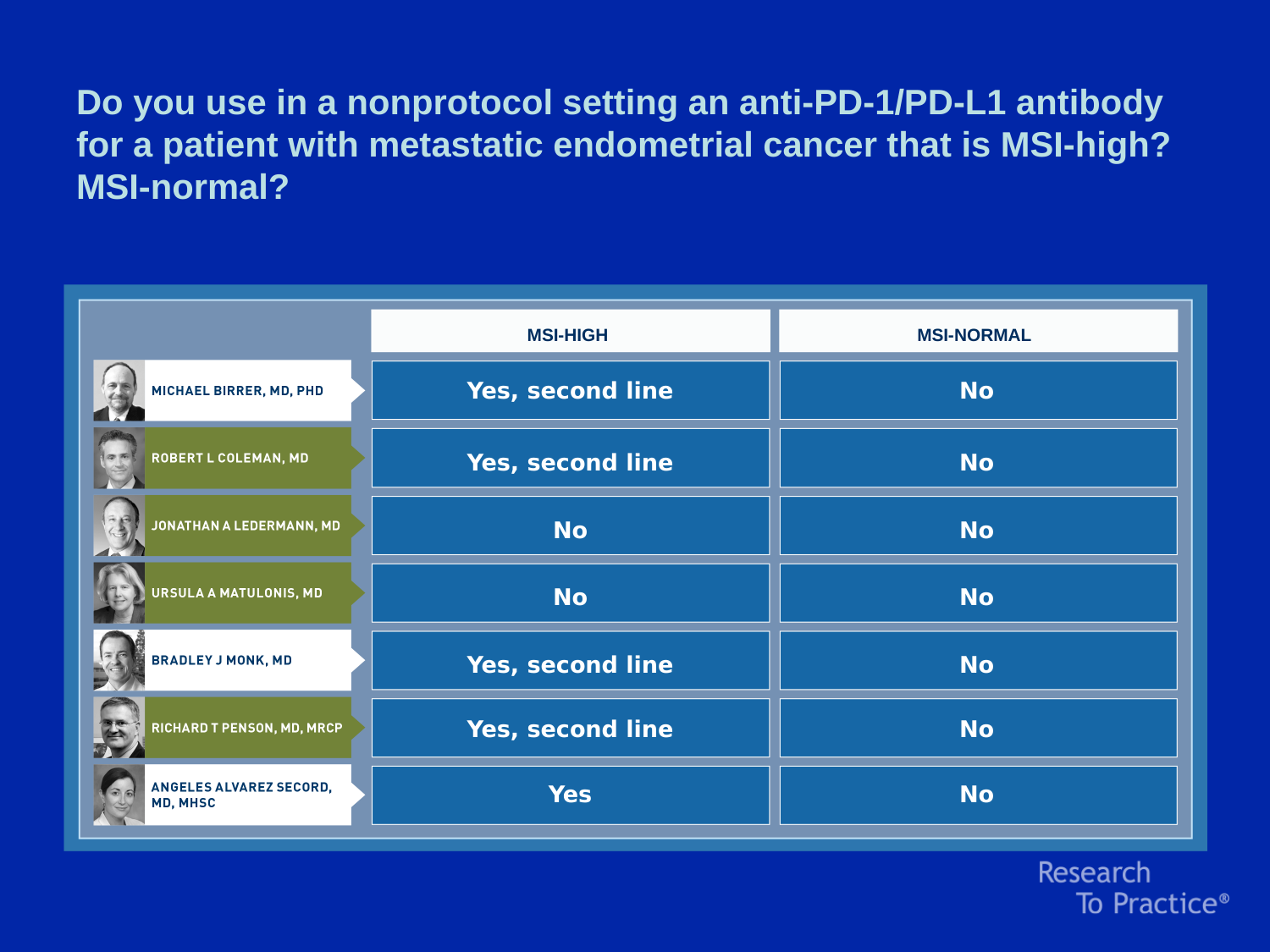

Do you use in a nonprotocol setting an anti-PD-1/PD-L1 antibody for a patient with metastatic endometrial cancer that is MSI-high? MSI-normal?
MSI-HIGH
MSI-NORMAL
Yes, second line
No
Yes, second line
No
No
No
No
No
Yes, second line
No
Yes, second line
No
Yes
No